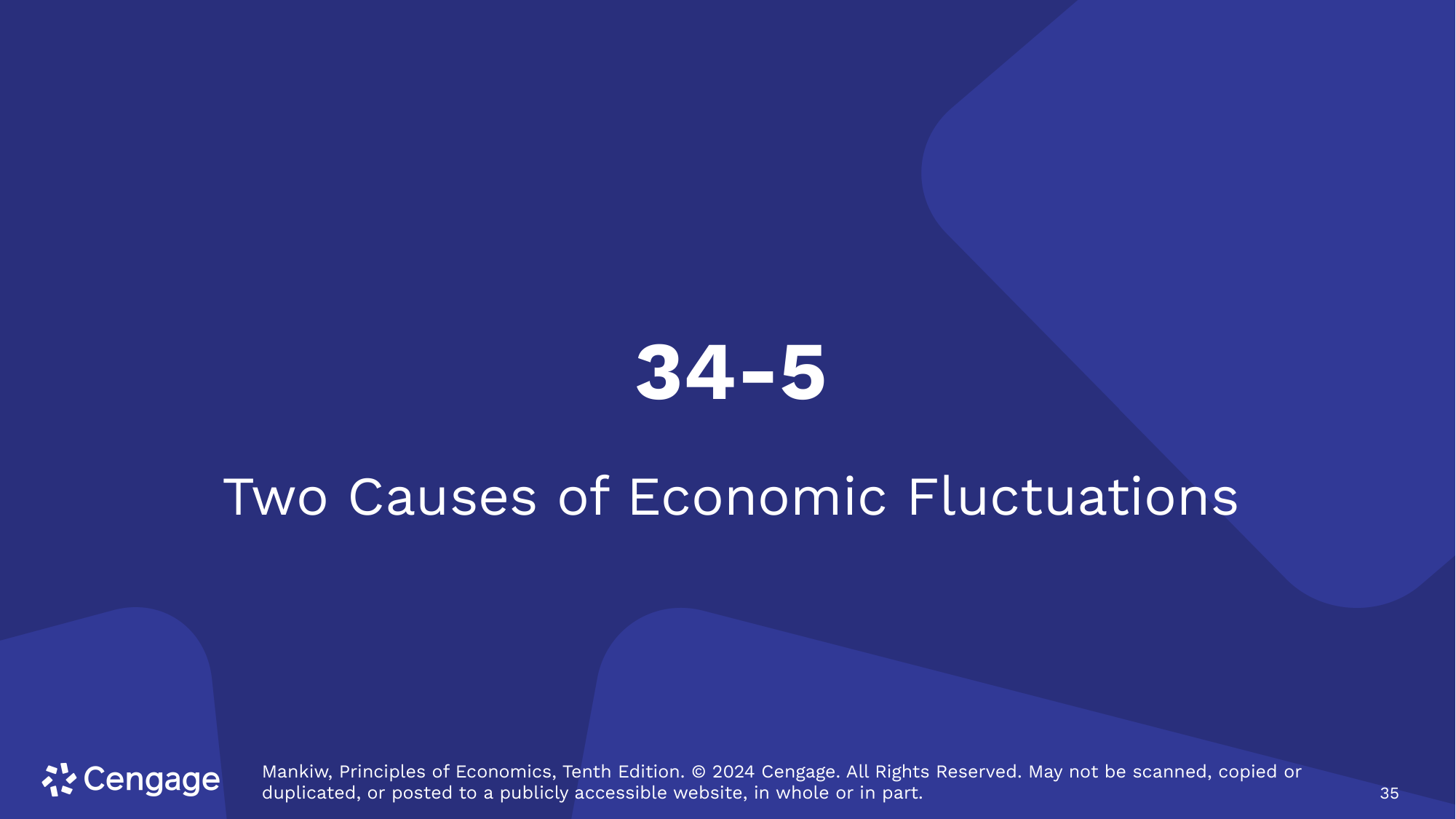

# 34-5
Two Causes of Economic Fluctuations